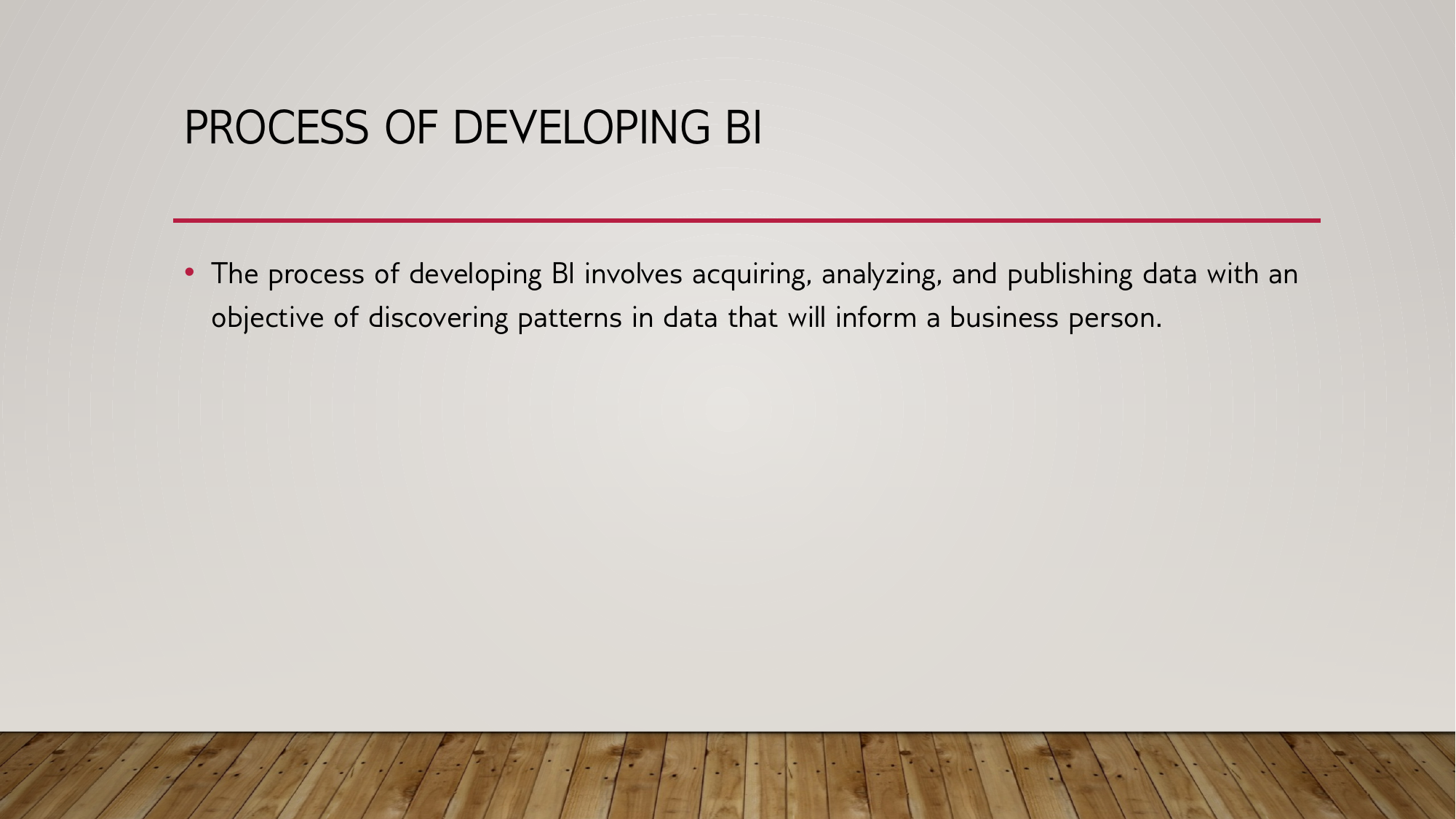

# Process of developing bi
The process of developing BI involves acquiring, analyzing, and publishing data with an objective of discovering patterns in data that will inform a business person.